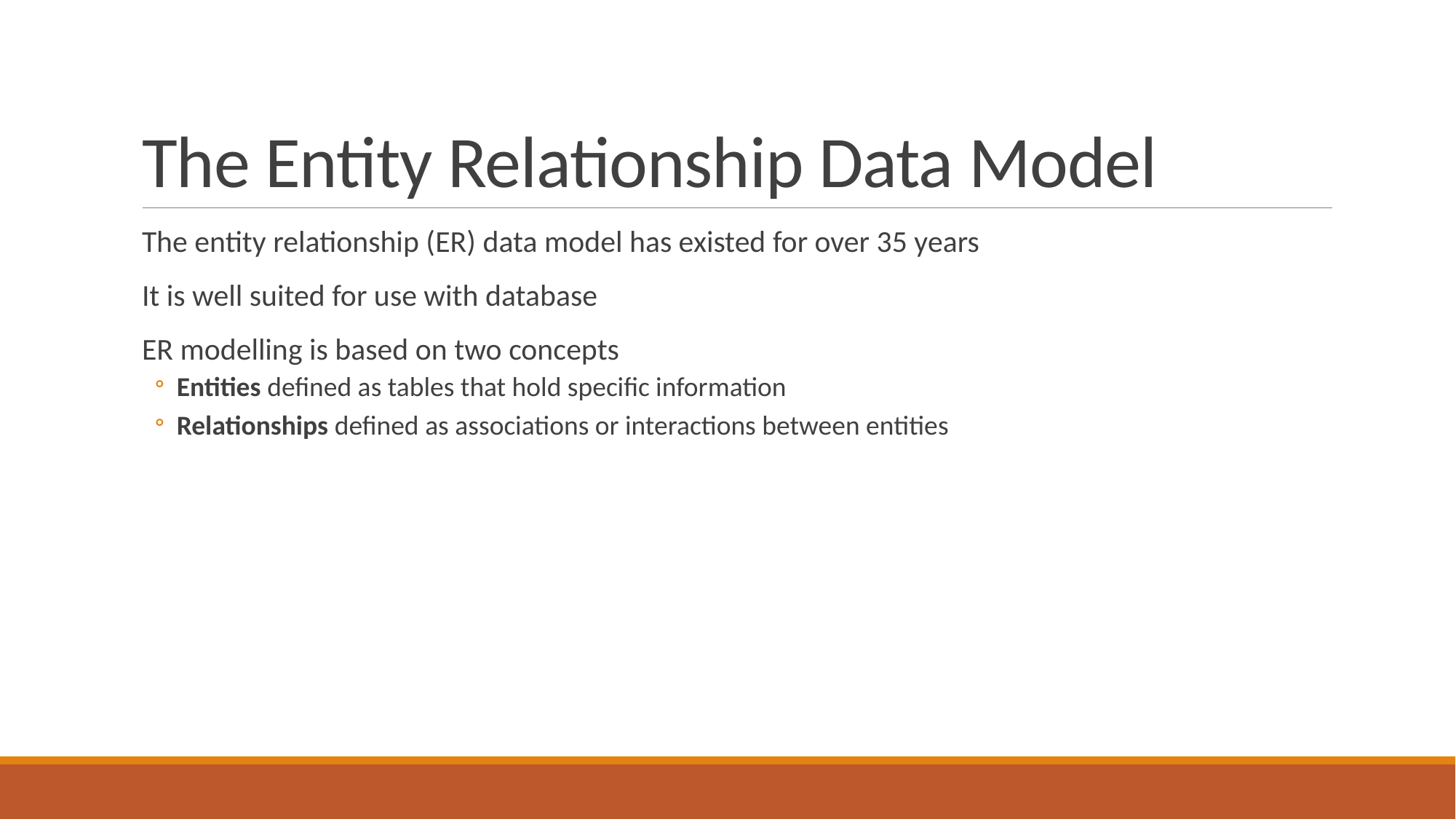

# The Entity Relationship Data Model
The entity relationship (ER) data model has existed for over 35 years
It is well suited for use with database
ER modelling is based on two concepts
Entities defined as tables that hold specific information
Relationships defined as associations or interactions between entities